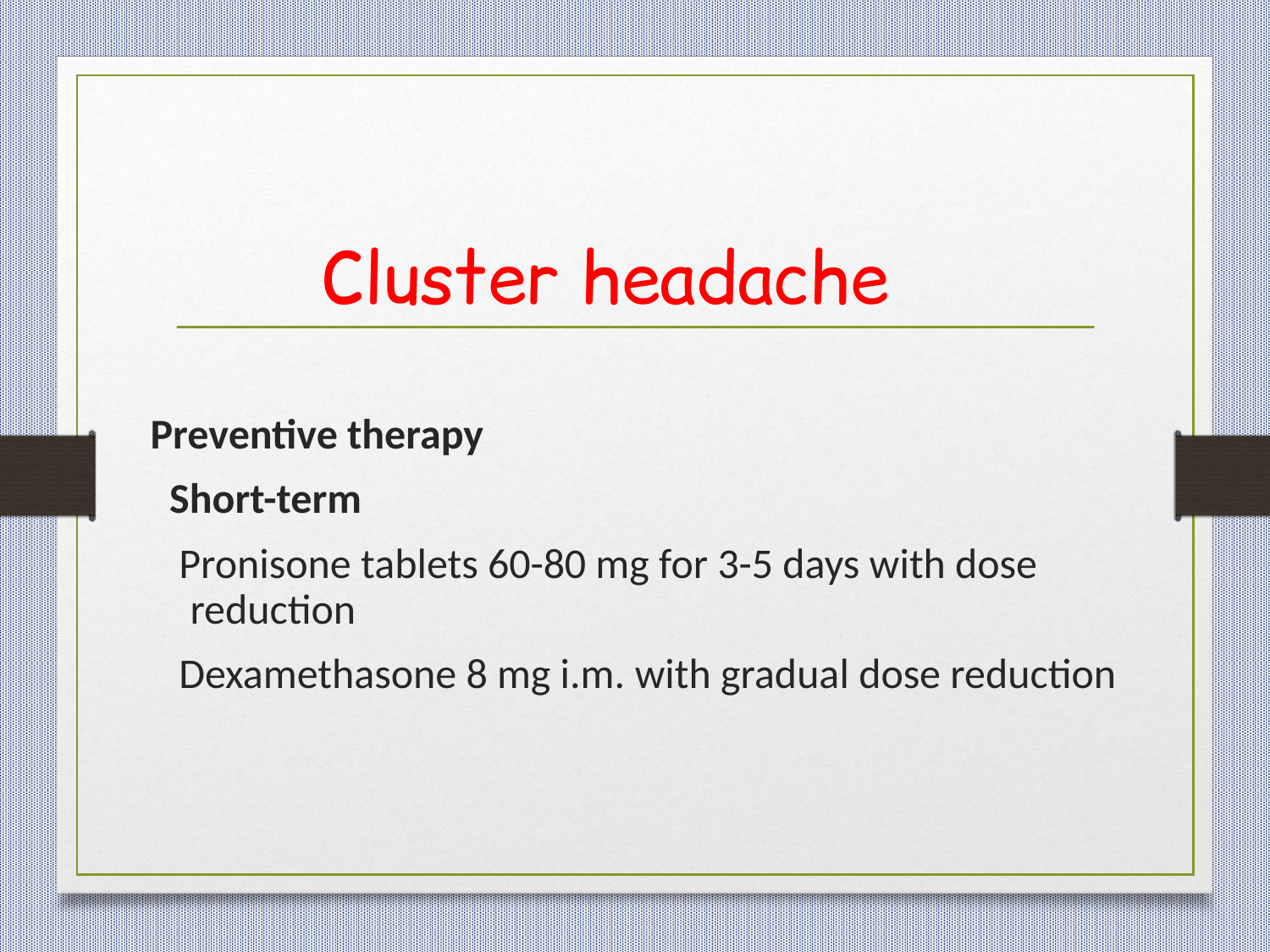

# Cluster headache
Preventive therapy
  Short-term
   Pronisone tablets 60-80 mg for 3-5 days with dose reduction
   Dexamethasone 8 mg i.m. with gradual dose reduction